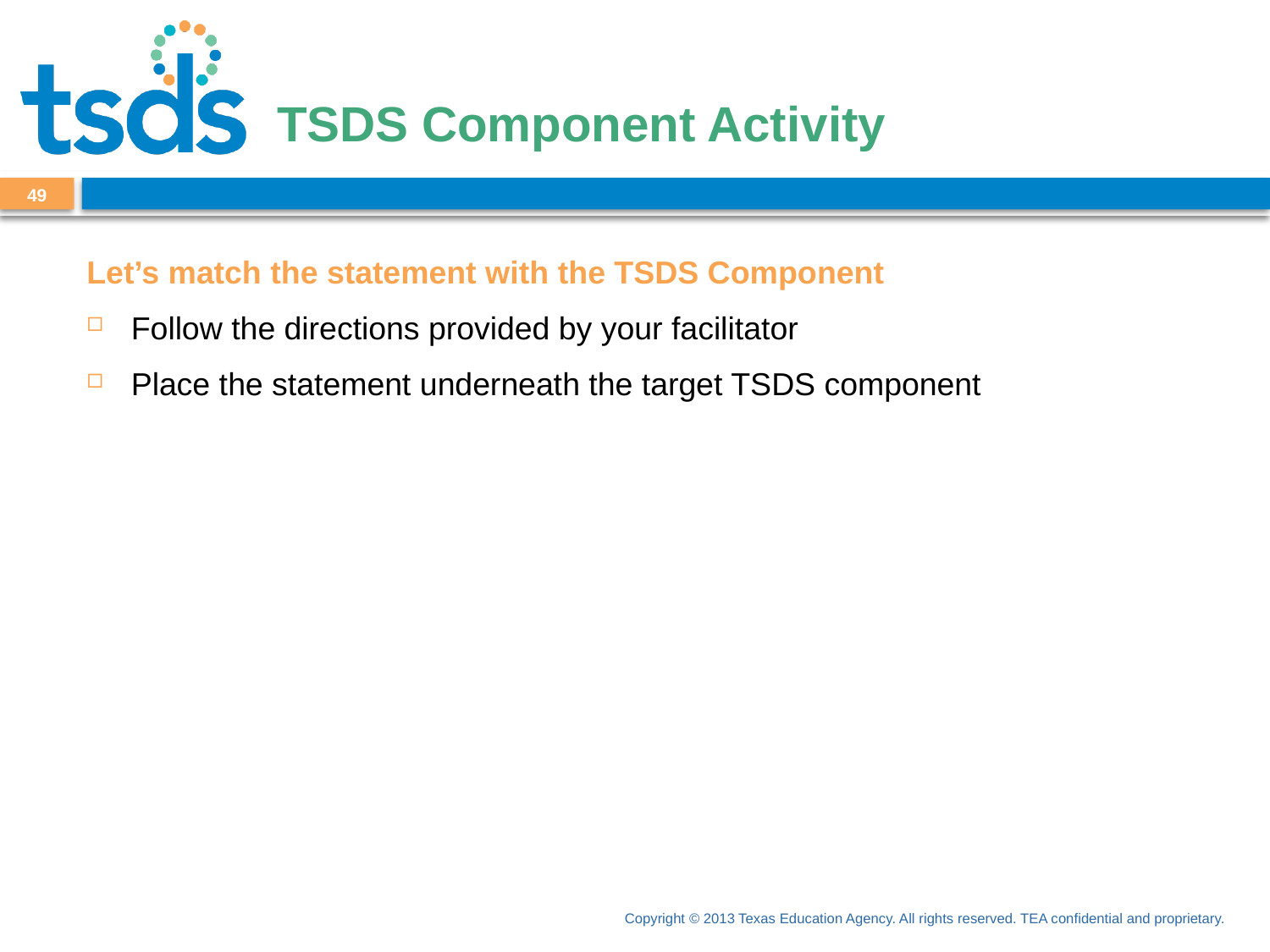

# TSDS Component Activity
49
Let’s match the statement with the TSDS Component
Follow the directions provided by your facilitator
Place the statement underneath the target TSDS component